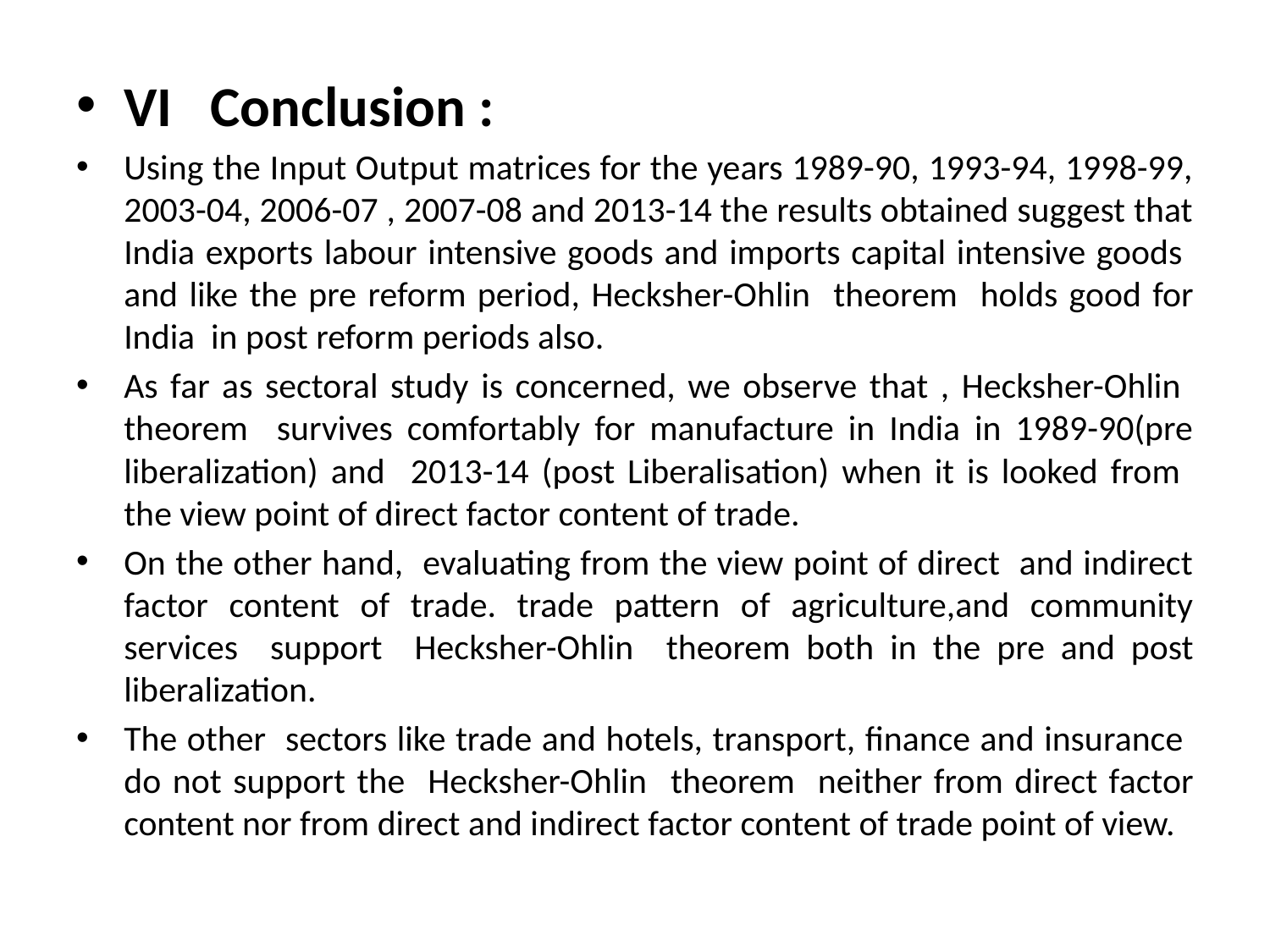

VI   Conclusion :
Using the Input Output matrices for the years 1989-90, 1993-94, 1998-99, 2003-04, 2006-07 , 2007-08 and 2013-14 the results obtained suggest that India exports labour intensive goods and imports capital intensive goods  and like the pre reform period, Hecksher-Ohlin  theorem  holds good for India  in post reform periods also.
As far as sectoral study is concerned, we observe that , Hecksher-Ohlin  theorem  survives comfortably for manufacture in India in 1989-90(pre liberalization) and  2013-14 (post Liberalisation) when it is looked from  the view point of direct factor content of trade.
On the other hand,  evaluating from the view point of direct  and indirect factor content of trade. trade pattern of agriculture,and community services  support  Hecksher-Ohlin  theorem both in the pre and post liberalization.
The other  sectors like trade and hotels, transport, finance and insurance  do not support the  Hecksher-Ohlin  theorem  neither from direct factor content nor from direct and indirect factor content of trade point of view.